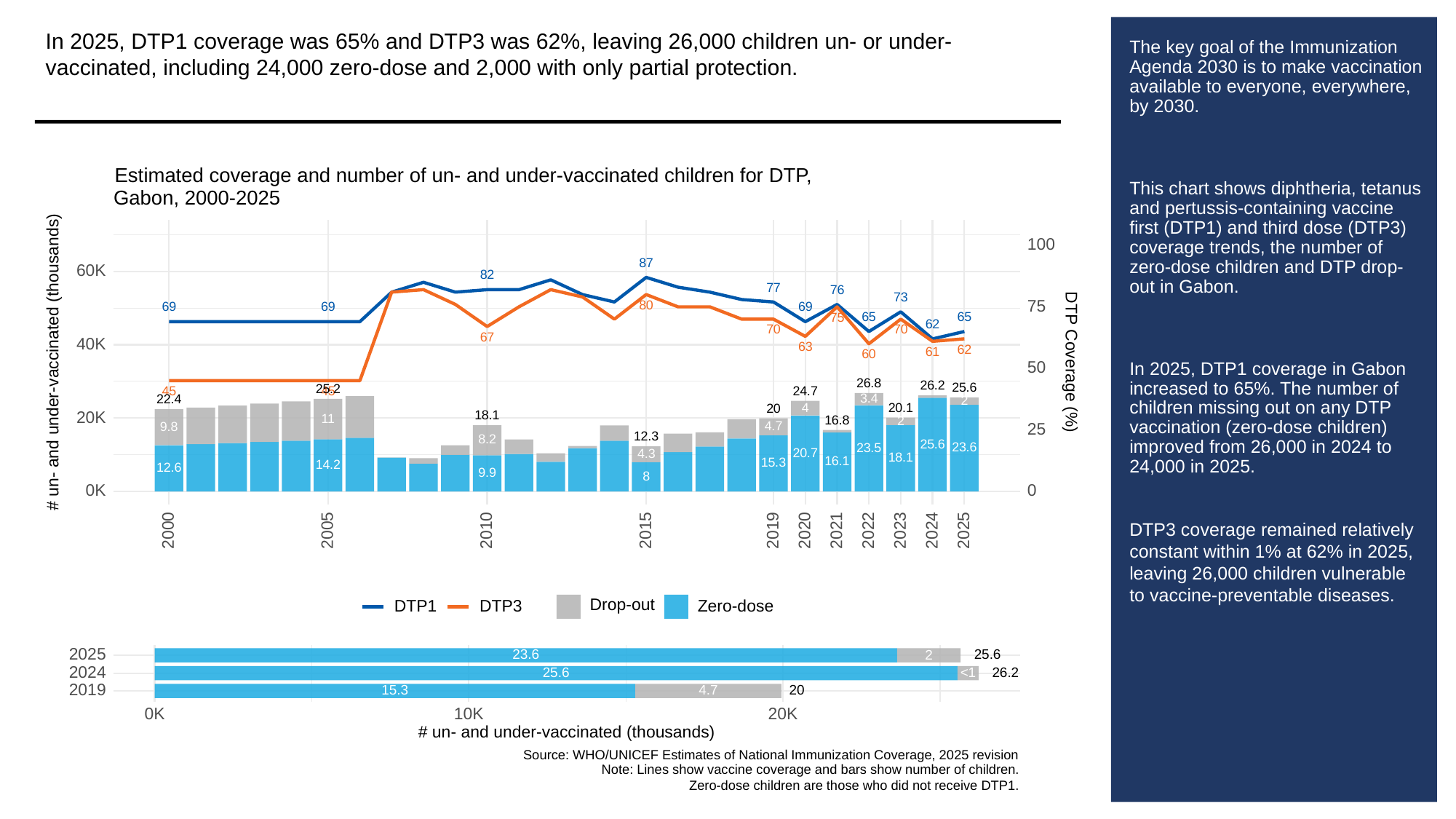

In 2025, DTP1 coverage was 65% and DTP3 was 62%, leaving 26,000 children un- or under-vaccinated, including 24,000 zero-dose and 2,000 with only partial protection.
# The key goal of the Immunization Agenda 2030 is to make vaccination available to everyone, everywhere, by 2030.

This chart shows diphtheria, tetanus and pertussis-containing vaccine first (DTP1) and third dose (DTP3) coverage trends, the number of zero-dose children and DTP drop-out in Gabon.

In 2025, DTP1 coverage in Gabon increased to 65%. The number of children missing out on any DTP vaccination (zero-dose children) improved from 26,000 in 2024 to 24,000 in 2025.

DTP3 coverage remained relatively constant within 1% at 62% in 2025, leaving 26,000 children vulnerable to vaccine-preventable diseases.

Estimated coverage and number of un- and under-vaccinated children for DTP,
Gabon, 2000-2025

100
87
60K
82

77
76

73
75
80
69
69
69

65
65
75
62
70
70
67
40K
63

62
61
60
# un- and under-vaccinated (thousands)
DTP Coverage (%)
50
26.8
26.2

25.6
25.2
24.7
45
45

3.4

22.4

2

4
20.1

20

18.1
20K
11

16.8
2

4.7
9.8
25

12.3

8.2

25.6

23.6
23.5

20.7
4.3

18.1

16.1

15.3
14.2

12.6

9.9
8
0K
0

2023
2000
2005
2010
2015
2019
2020
2021
2022
2024
2025

Drop-out
DTP3
Zero-dose
DTP1

2025
23.6
25.6
2

2024
25.6
26.2
<1

2019
15.3
20
4.7

0K
10K
20K
# un- and under-vaccinated (thousands)
Source: WHO/UNICEF Estimates of National Immunization Coverage, 2025 revision
Note: Lines show vaccine coverage and bars show number of children.
Zero-dose children are those who did not receive DTP1.